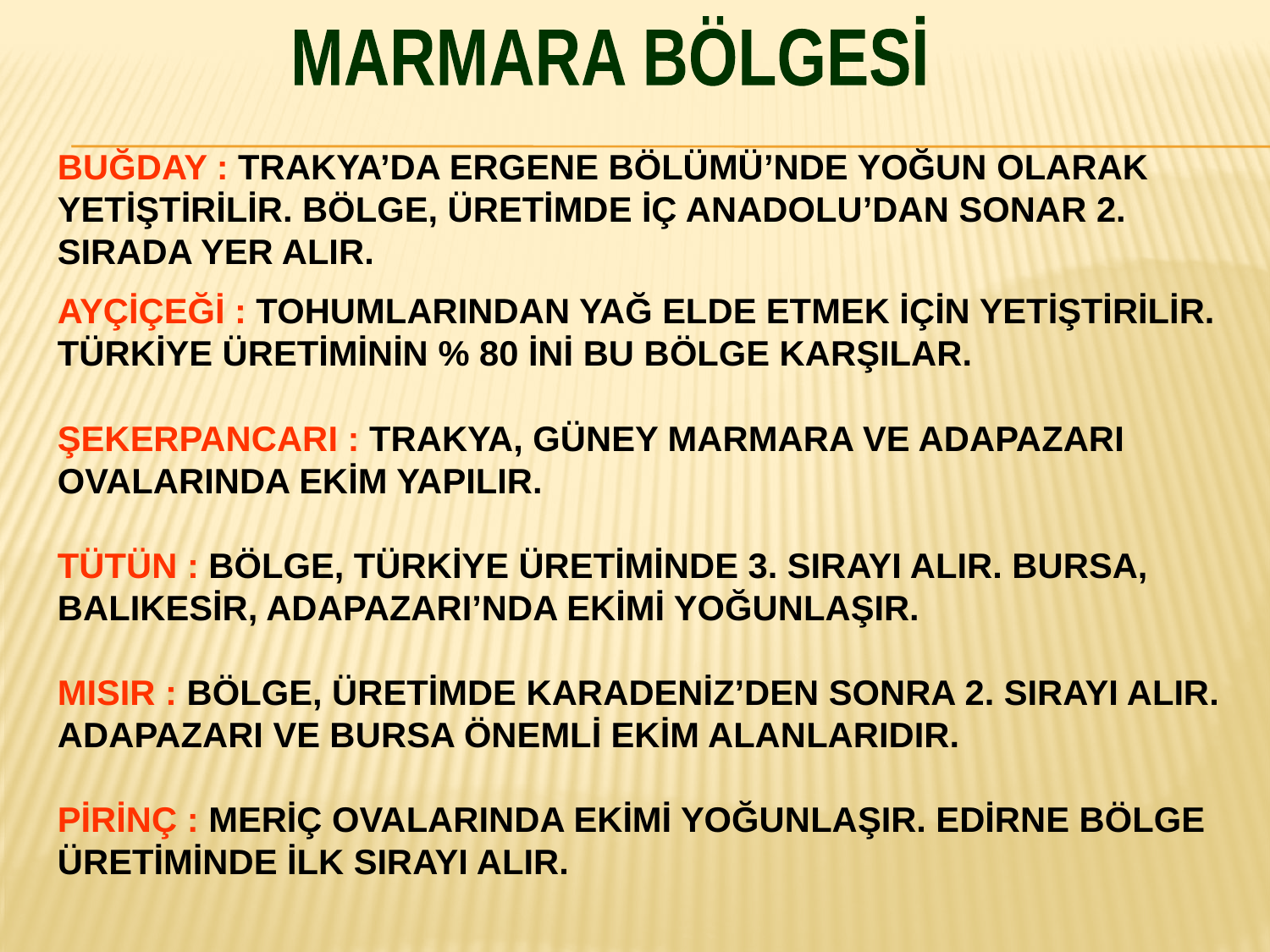

MARMARA BÖLGESİ

BUĞDAY : TRAKYA’DA ERGENE BÖLÜMÜ’NDE YOĞUN OLARAK YETİŞTİRİLİR. BÖLGE, ÜRETİMDE İÇ ANADOLU’DAN SONAR 2. SIRADA YER ALIR.
AYÇİÇEĞİ : TOHUMLARINDAN YAĞ ELDE ETMEK İÇİN YETİŞTİRİLİR. TÜRKİYE ÜRETİMİNİN % 80 İNİ BU BÖLGE KARŞILAR.

ŞEKERPANCARI : TRAKYA, GÜNEY MARMARA VE ADAPAZARI OVALARINDA EKİM YAPILIR.
TÜTÜN : BÖLGE, TÜRKİYE ÜRETİMİNDE 3. SIRAYI ALIR. BURSA, BALIKESİR, ADAPAZARI’NDA EKİMİ YOĞUNLAŞIR.
MISIR : BÖLGE, ÜRETİMDE KARADENİZ’DEN SONRA 2. SIRAYI ALIR. ADAPAZARI VE BURSA ÖNEMLİ EKİM ALANLARIDIR.
PİRİNÇ : MERİÇ OVALARINDA EKİMİ YOĞUNLAŞIR. EDİRNE BÖLGE ÜRETİMİNDE İLK SIRAYI ALIR.